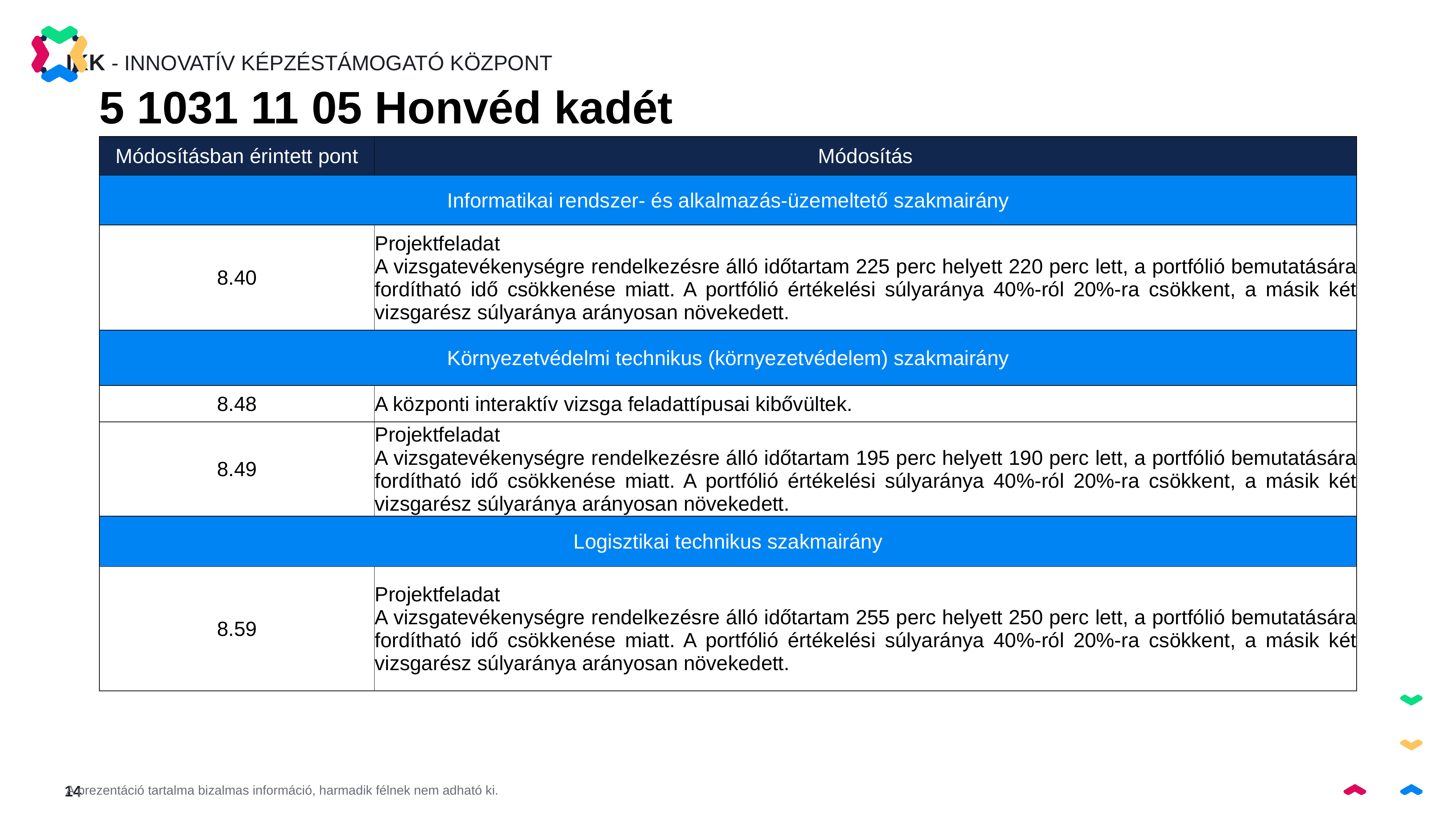

5 1031 11 05 Honvéd kadét
| Módosításban érintett pont | Módosítás |
| --- | --- |
| Informatikai rendszer- és alkalmazás-üzemeltető szakmairány |  |
| 8.40 | Projektfeladat A vizsgatevékenységre rendelkezésre álló időtartam 225 perc helyett 220 perc lett, a portfólió bemutatására fordítható idő csökkenése miatt. A portfólió értékelési súlyaránya 40%-ról 20%-ra csökkent, a másik két vizsgarész súlyaránya arányosan növekedett. |
| Környezetvédelmi technikus (környezetvédelem) szakmairány |  |
| 8.48 | A központi interaktív vizsga feladattípusai kibővültek. |
| 8.49 | Projektfeladat A vizsgatevékenységre rendelkezésre álló időtartam 195 perc helyett 190 perc lett, a portfólió bemutatására fordítható idő csökkenése miatt. A portfólió értékelési súlyaránya 40%-ról 20%-ra csökkent, a másik két vizsgarész súlyaránya arányosan növekedett. |
| Logisztikai technikus szakmairány |  |
| 8.59 | Projektfeladat A vizsgatevékenységre rendelkezésre álló időtartam 255 perc helyett 250 perc lett, a portfólió bemutatására fordítható idő csökkenése miatt. A portfólió értékelési súlyaránya 40%-ról 20%-ra csökkent, a másik két vizsgarész súlyaránya arányosan növekedett. |